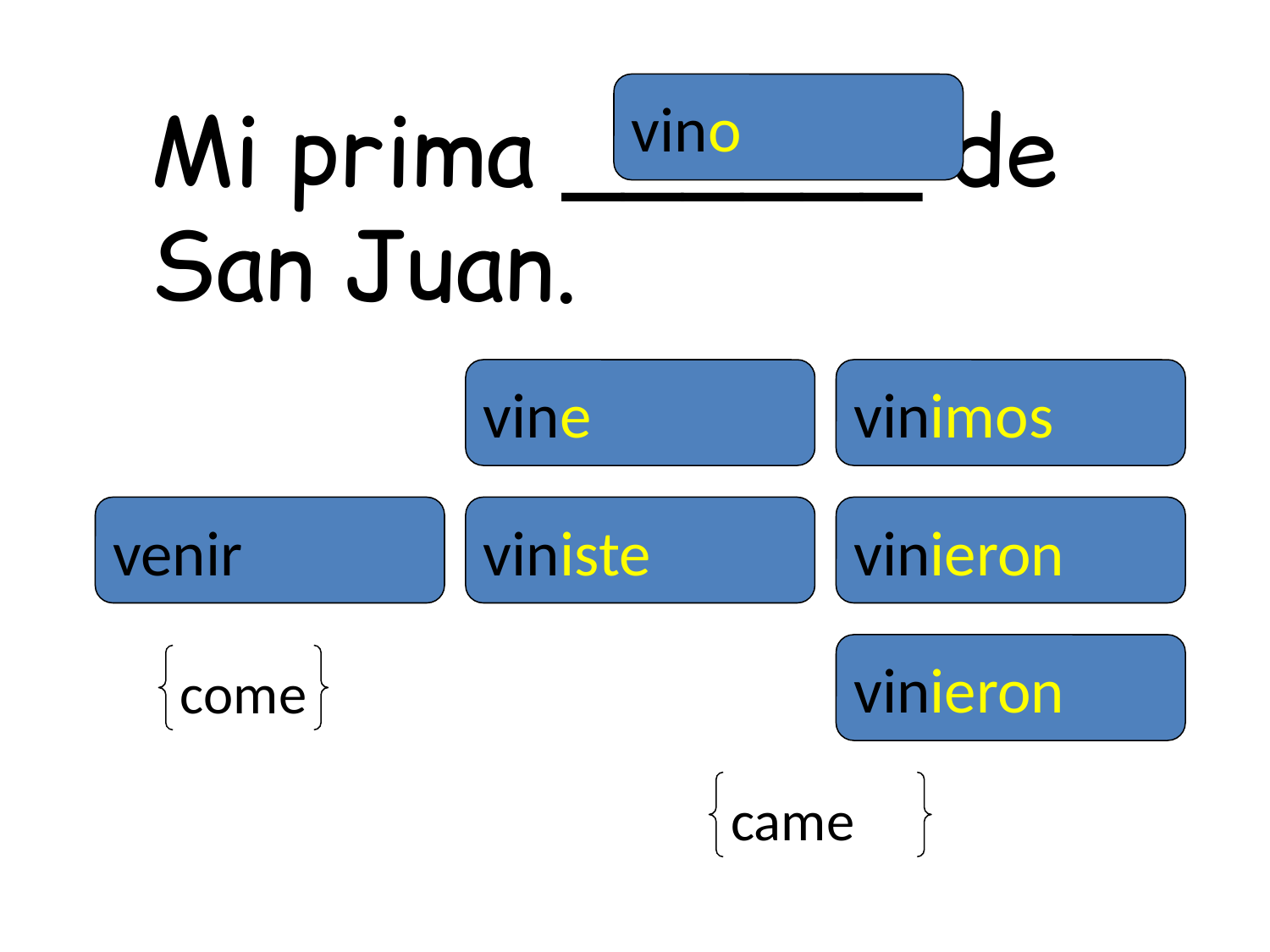

vino
Mi prima ______ de San Juan.
vine
vinimos
venir
viniste
vinieron
vinieron
come
came